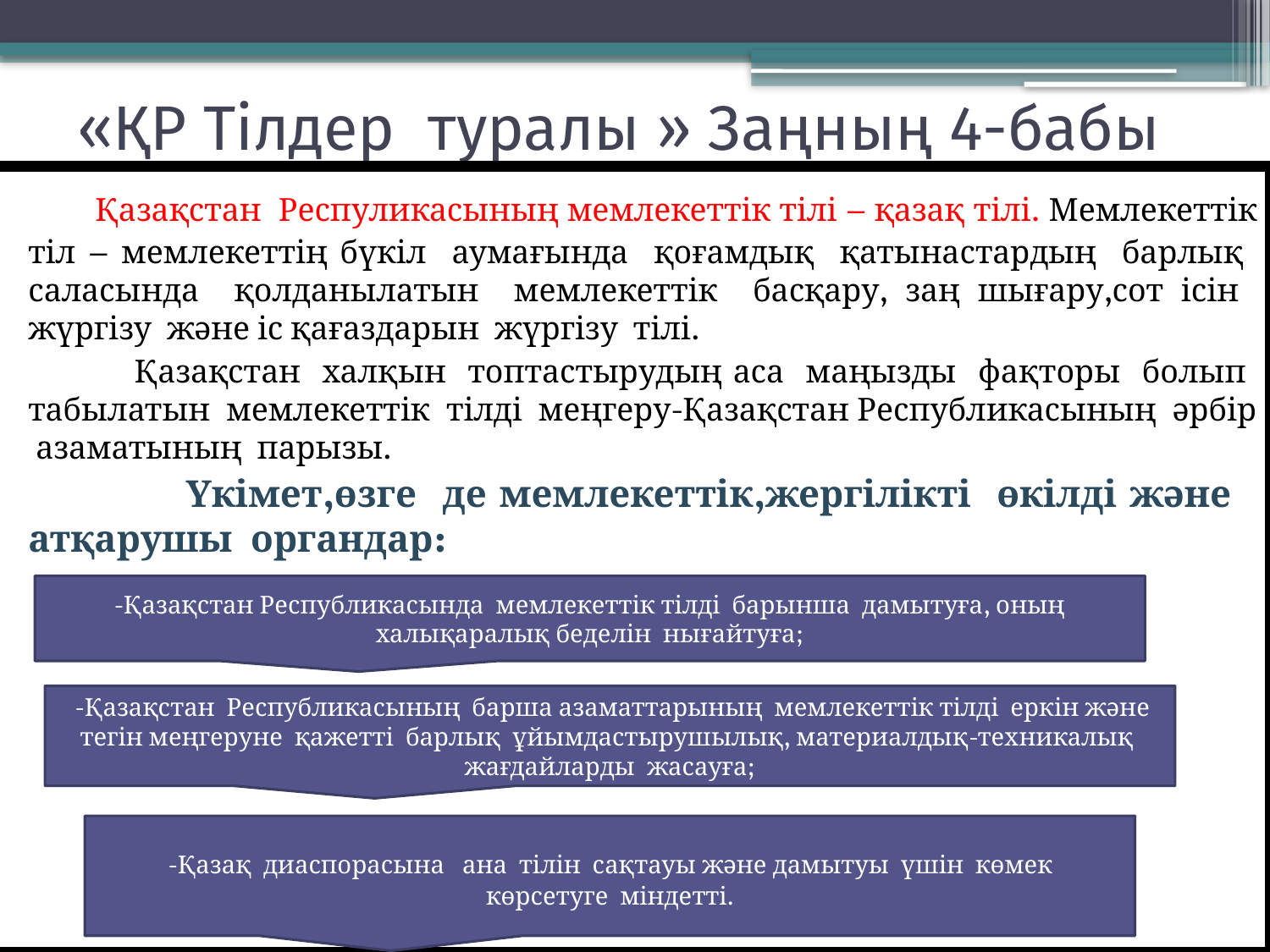

# «ҚР Тілдер  туралы » Заңның 4-бабы
        Қазақстан  Респуликасының мемлекеттік тілі – қазақ тілі. Мемлекеттік тіл – мемлекеттің бүкіл  аумағында  қоғамдық  қатынастардың  барлық  саласында  қолданылатын  мемлекеттік  басқару, заң шығару,сот ісін  жүргізу  және іс қағаздарын  жүргізу  тілі.
             Қазақстан  халқын  топтастырудың аса  маңызды  фақторы  болып  табылатын  мемлекеттік  тілді  меңгеру-Қазақстан Республикасының  әрбір  азаматының  парызы.
               Үкімет,өзге  де мемлекеттік,жергілікті  өкілді және   атқарушы  органдар:

-Қазақстан Республикасында  мемлекеттік тілді  барынша  дамытуға, оның халықаралық беделін  нығайтуға;
 -Қазақстан  Республикасының  барша азаматтарының  мемлекеттік тілді  еркін және тегін меңгеруне  қажетті  барлық  ұйымдастырушылық, материалдық-техникалық  жағдайларды  жасауға;
 -Қазақ  диаспорасына   ана  тілін  сақтауы және дамытуы  үшін  көмек  көрсетуге  міндетті.